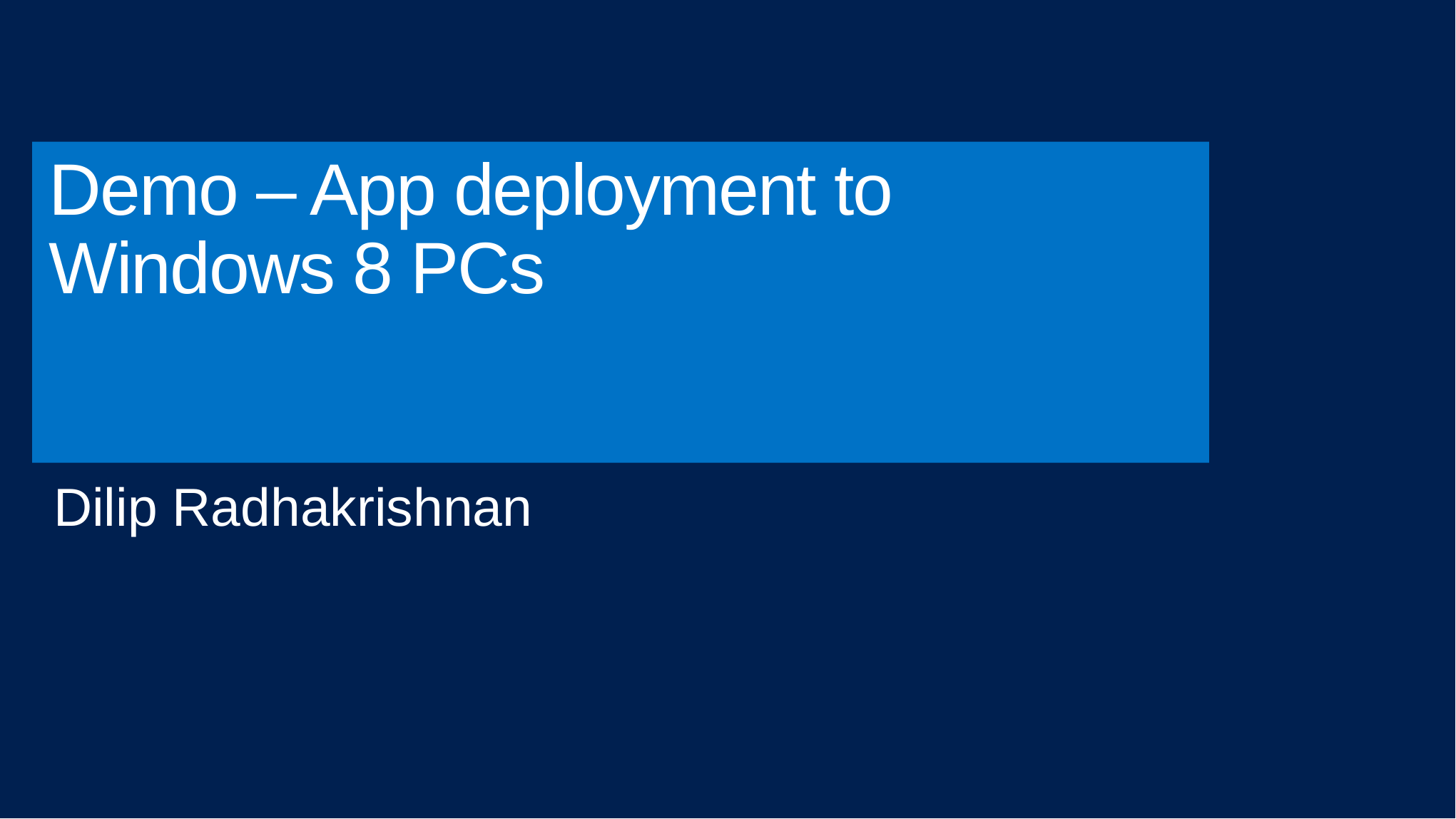

# Demo – App deployment to Windows 8 PCs
Dilip Radhakrishnan